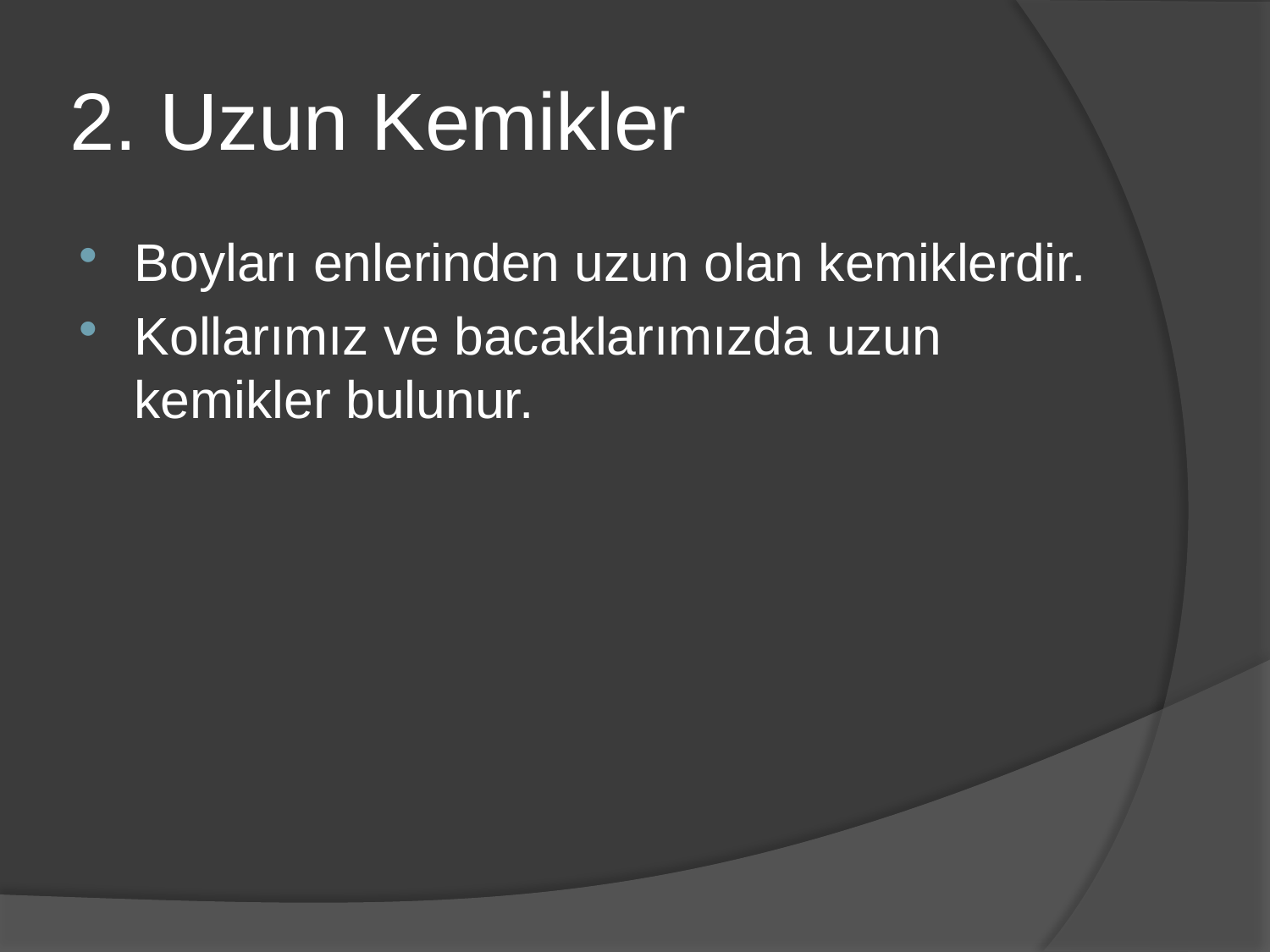

# 2. Uzun Kemikler
Boyları enlerinden uzun olan kemiklerdir.
Kollarımız ve bacaklarımızda uzun kemikler bulunur.